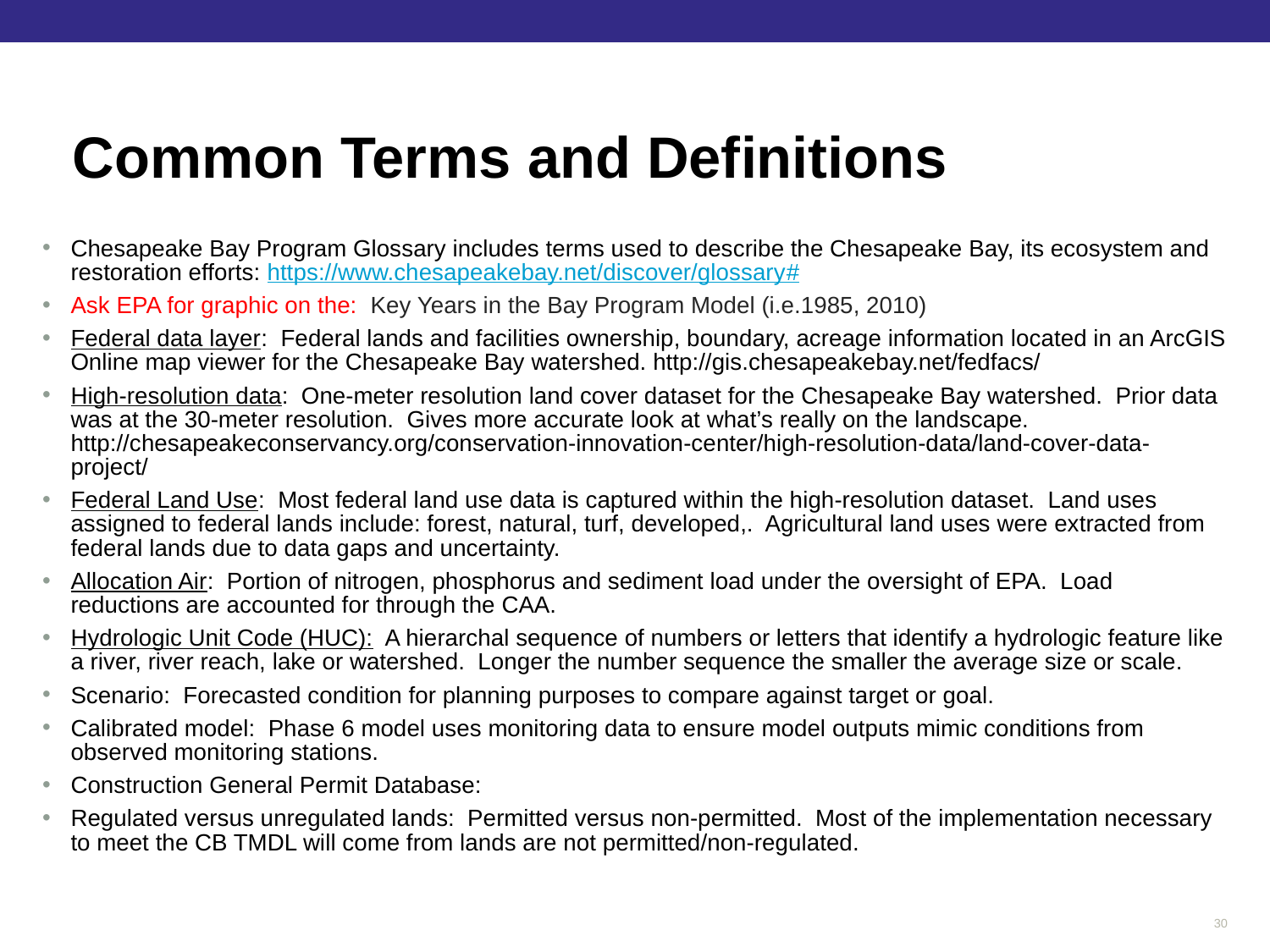

Common Terms and Definitions
Chesapeake Bay Program Glossary includes terms used to describe the Chesapeake Bay, its ecosystem and restoration efforts: https://www.chesapeakebay.net/discover/glossary#
Ask EPA for graphic on the:  Key Years in the Bay Program Model (i.e.1985, 2010)
Federal data layer:  Federal lands and facilities ownership, boundary, acreage information located in an ArcGIS Online map viewer for the Chesapeake Bay watershed. http://gis.chesapeakebay.net/fedfacs/
High-resolution data:  One-meter resolution land cover dataset for the Chesapeake Bay watershed.  Prior data was at the 30-meter resolution.  Gives more accurate look at what’s really on the landscape. http://chesapeakeconservancy.org/conservation-innovation-center/high-resolution-data/land-cover-data-project/
Federal Land Use:  Most federal land use data is captured within the high-resolution dataset.  Land uses assigned to federal lands include: forest, natural, turf, developed,.  Agricultural land uses were extracted from federal lands due to data gaps and uncertainty.
Allocation Air:  Portion of nitrogen, phosphorus and sediment load under the oversight of EPA.  Load reductions are accounted for through the CAA.
Hydrologic Unit Code (HUC):  A hierarchal sequence of numbers or letters that identify a hydrologic feature like a river, river reach, lake or watershed.  Longer the number sequence the smaller the average size or scale.
Scenario:  Forecasted condition for planning purposes to compare against target or goal.
Calibrated model:  Phase 6 model uses monitoring data to ensure model outputs mimic conditions from observed monitoring stations.
Construction General Permit Database:
Regulated versus unregulated lands:  Permitted versus non-permitted.  Most of the implementation necessary to meet the CB TMDL will come from lands are not permitted/non-regulated.

30